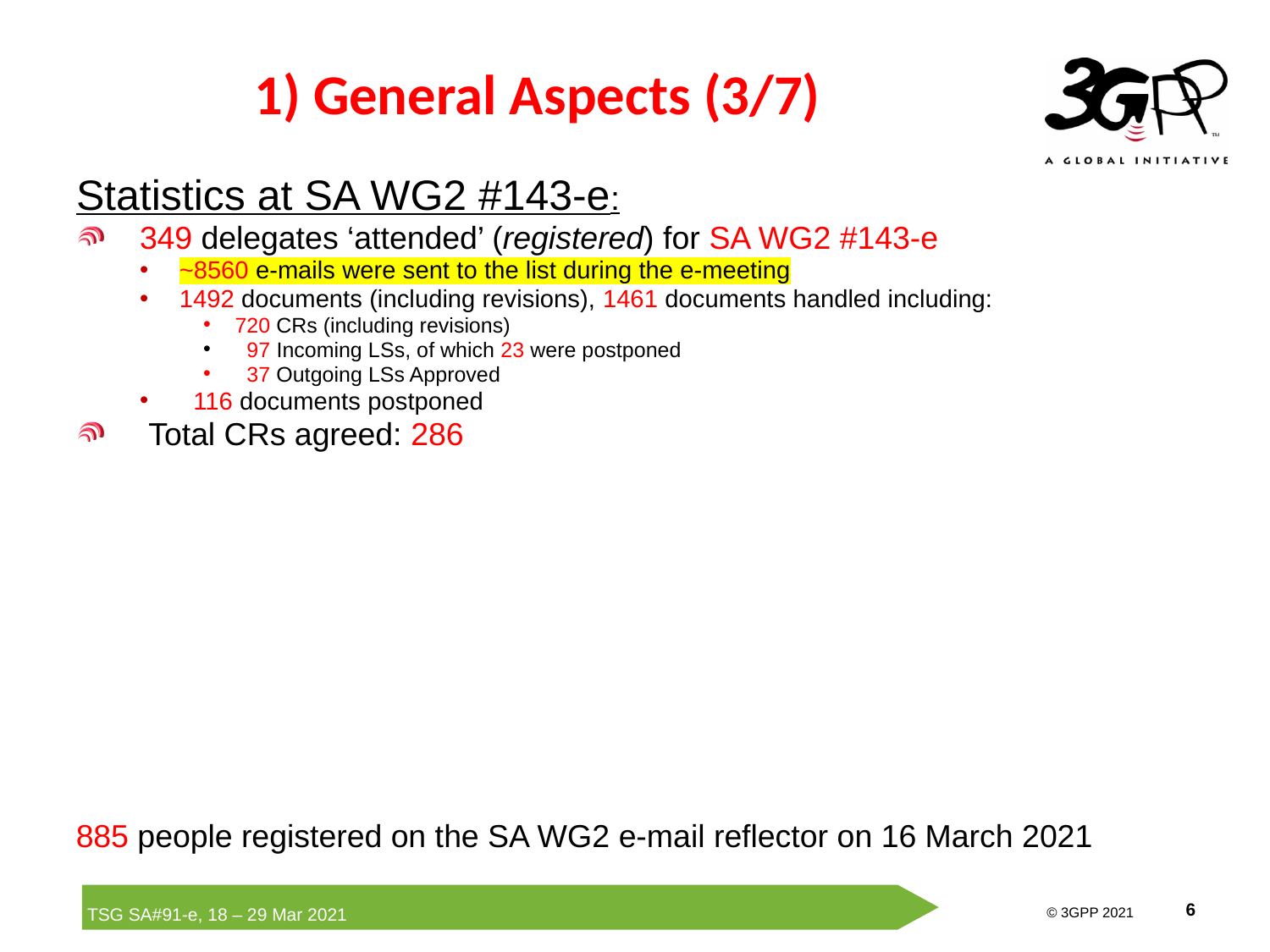

# 1) General Aspects (3/7)
Statistics at SA WG2 #143-e:
349 delegates ‘attended’ (registered) for SA WG2 #143-e
~8560 e-mails were sent to the list during the e-meeting
1492 documents (including revisions), 1461 documents handled including:
720 CRs (including revisions)
  97 Incoming LSs, of which 23 were postponed
  37 Outgoing LSs Approved
  116 documents postponed
 Total CRs agreed: 286

885 people registered on the SA WG2 e-mail reflector on 16 March 2021